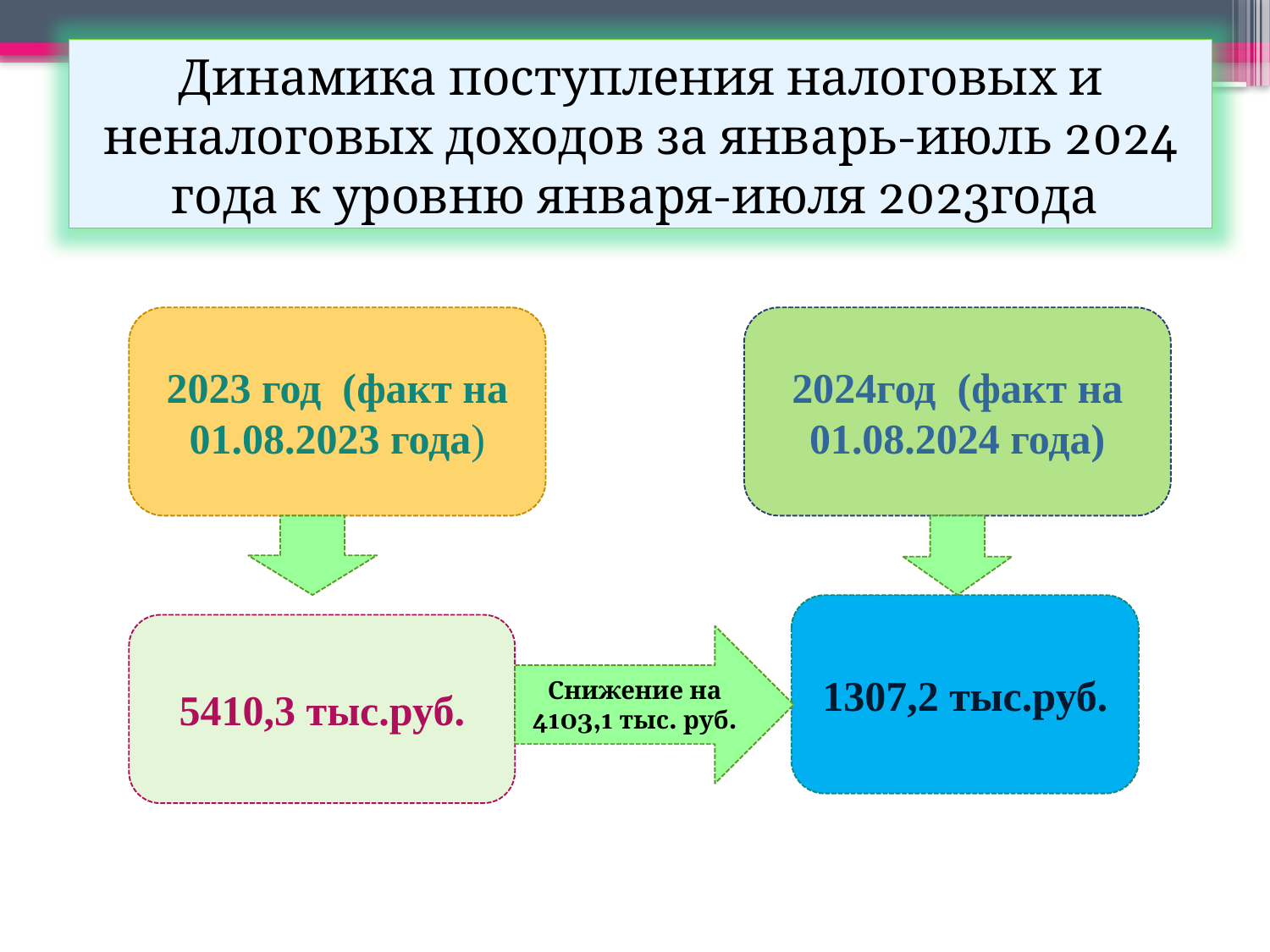

Динамика поступления налоговых и неналоговых доходов за январь-июль 2024 года к уровню января-июля 2023года
2023 год  (факт на 01.08.2023 года)
2024год  (факт на 01.08.2024 года)

1307,2 тыс.руб.
5410,3 тыс.руб.
Снижение на 4103,1 тыс. руб.